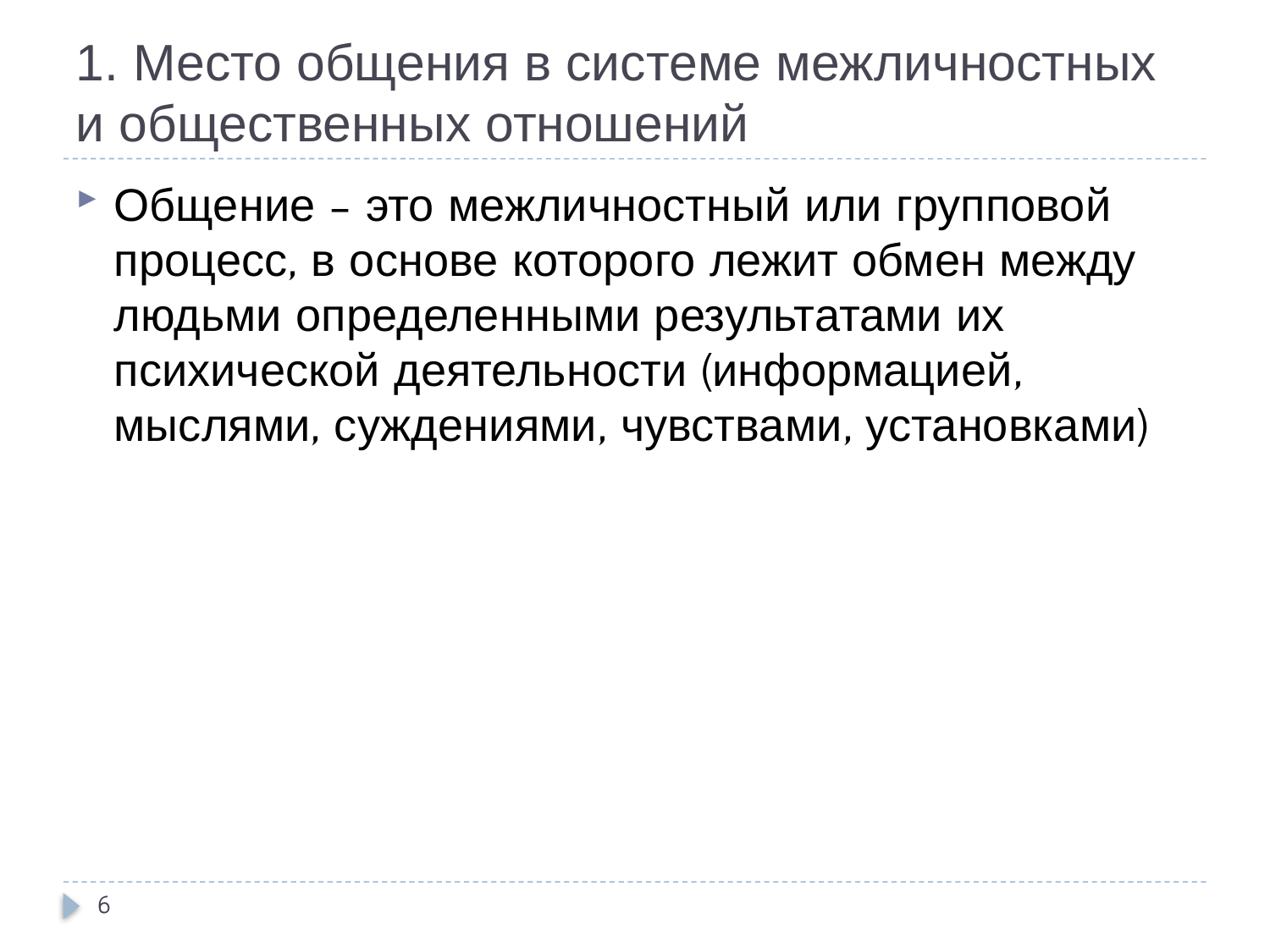

# 1. Место общения в системе межличностных и общественных отношений
Общение – это межличностный или групповой процесс, в основе которого лежит обмен между людьми определенными результатами их психической деятельности (информацией, мыслями, суждениями, чувствами, установками)
6